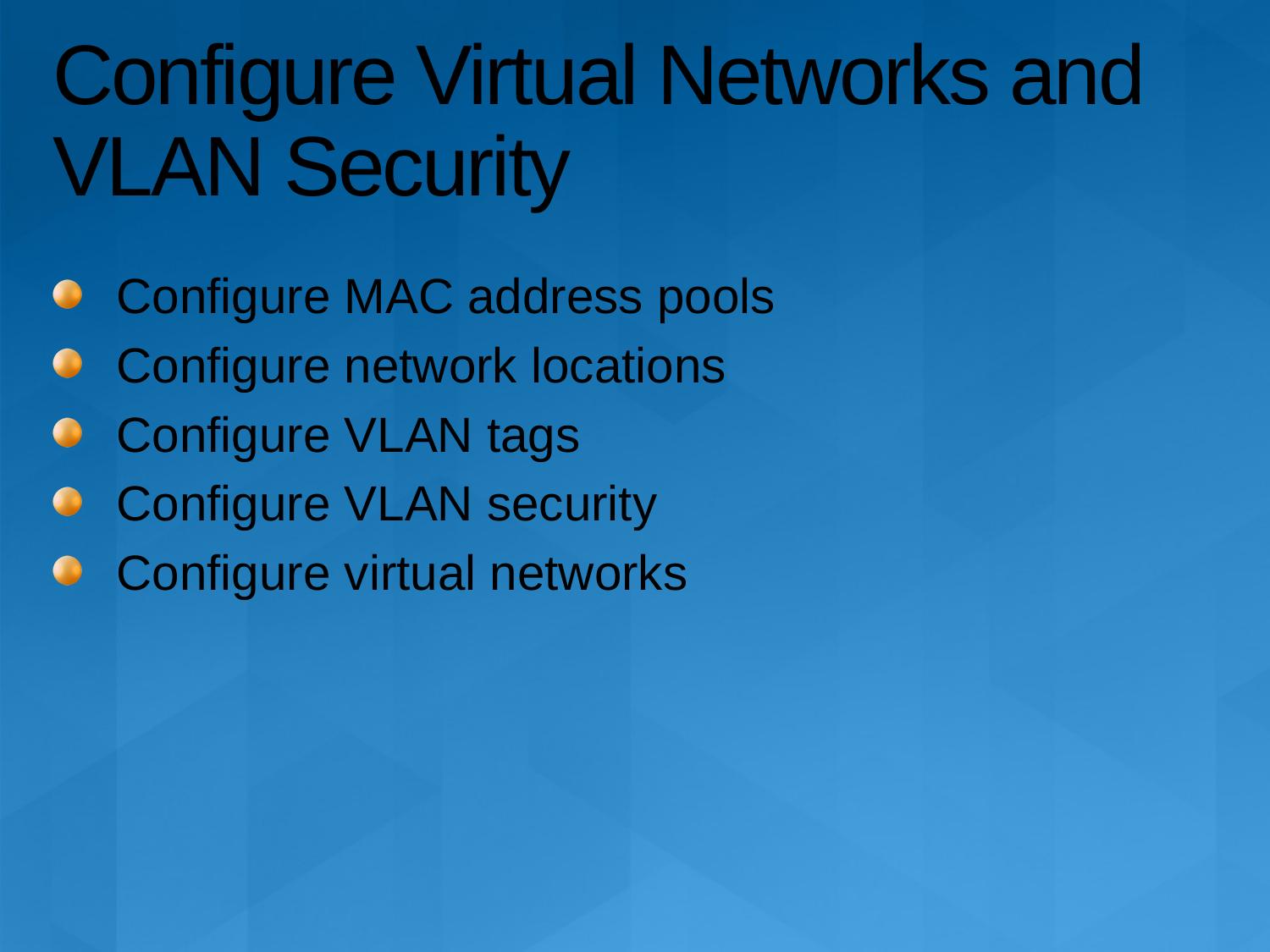

# Configure Virtual Networks and VLAN Security
Configure MAC address pools
Configure network locations
Configure VLAN tags
Configure VLAN security
Configure virtual networks